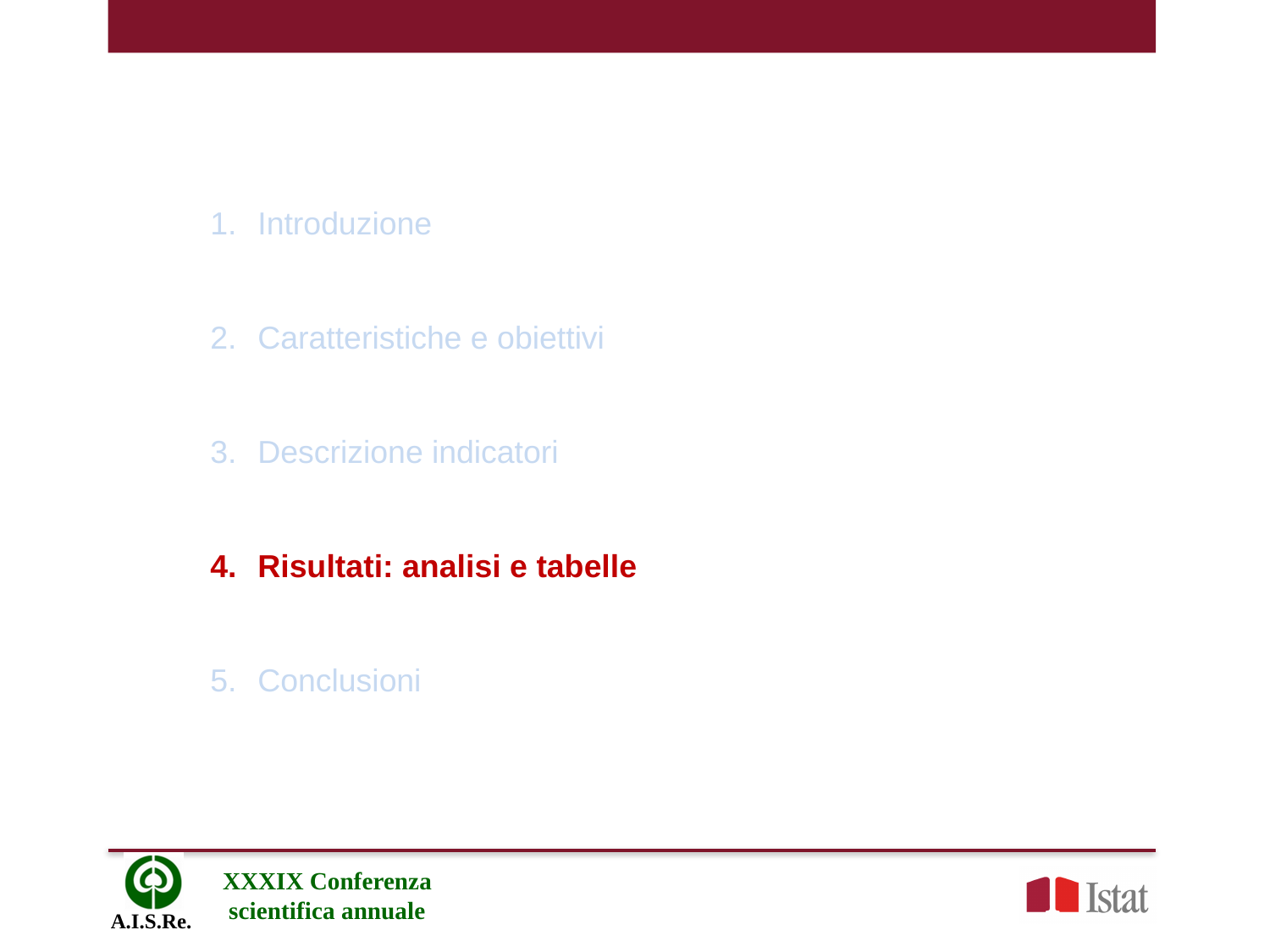

Introduzione

Caratteristiche e obiettivi

Descrizione indicatori

Risultati: analisi e tabelle

Conclusioni